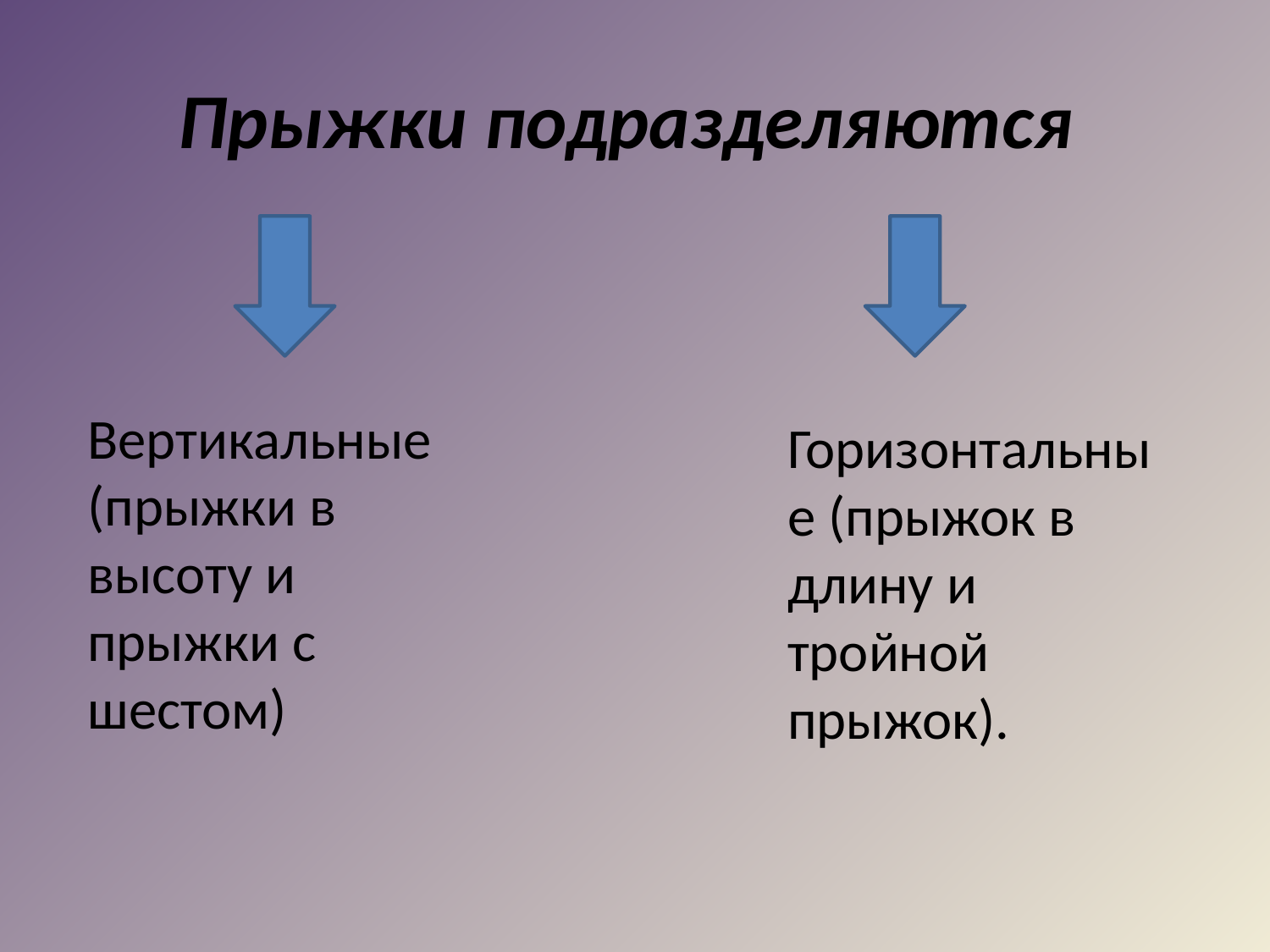

# Прыжки подразделяются

Вертикальные (прыжки в высоту и прыжки с шестом)
Горизонтальные (прыжок в длину и тройной прыжок).